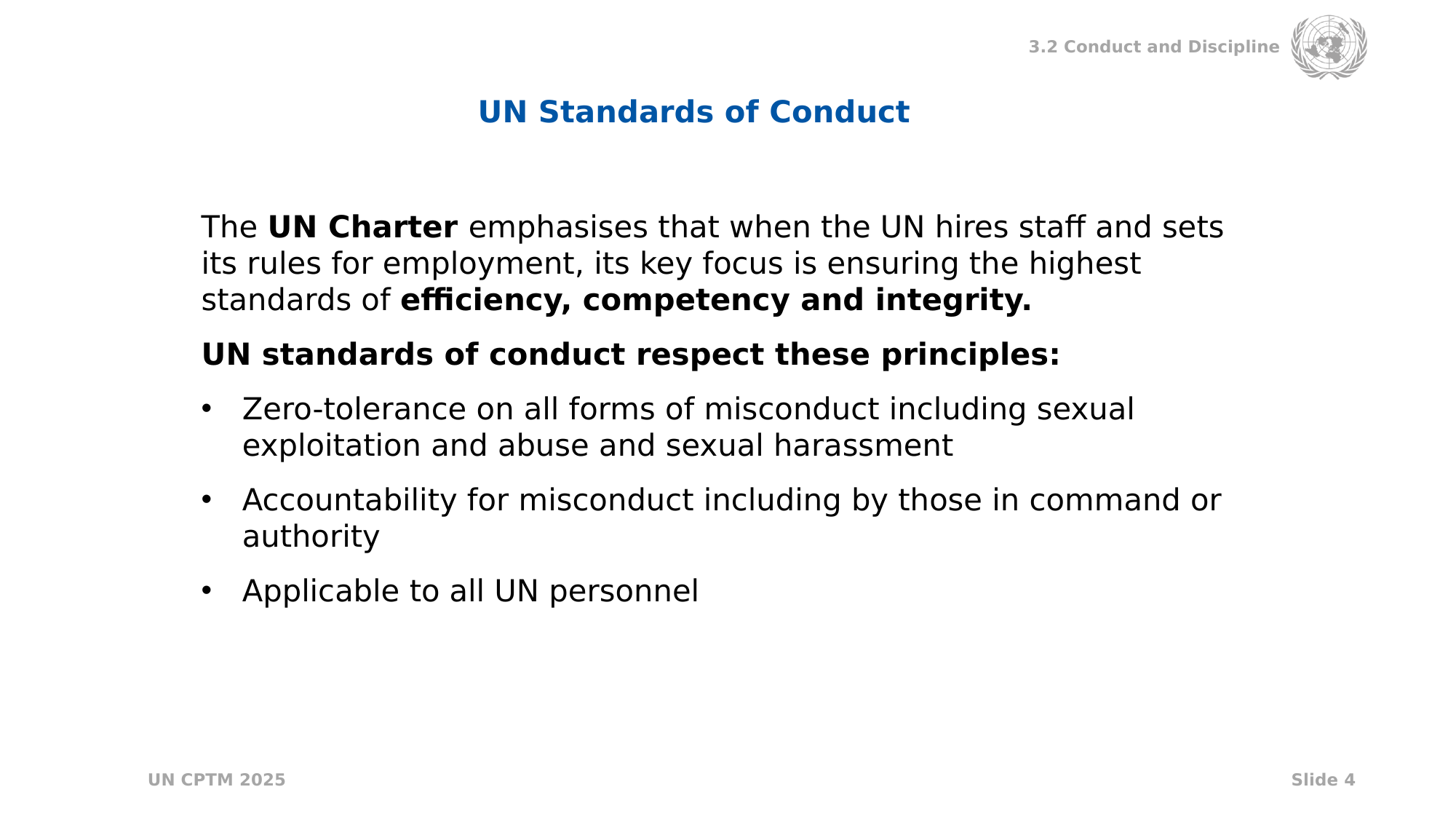

UN Standards of Conduct
The UN Charter emphasises that when the UN hires staff and sets its rules for employment, its key focus is ensuring the highest standards of efficiency, competency and integrity.
UN standards of conduct respect these principles:
Zero-tolerance on all forms of misconduct including sexual exploitation and abuse and sexual harassment
Accountability for misconduct including by those in command or authority
Applicable to all UN personnel